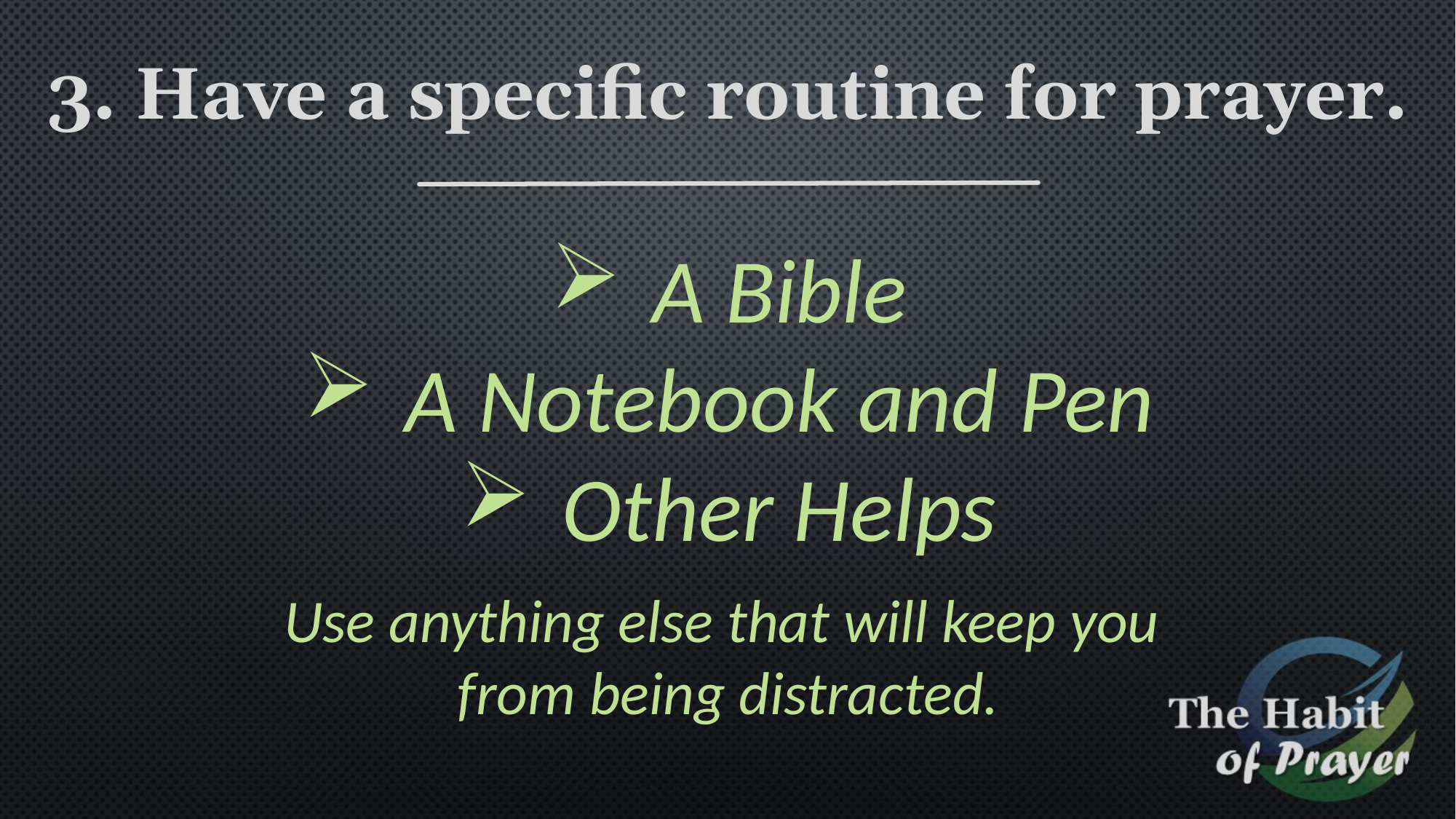

3. Have a specific routine for prayer.
A Bible
A Notebook and Pen
Other Helps

Use anything else that will keep you
from being distracted.